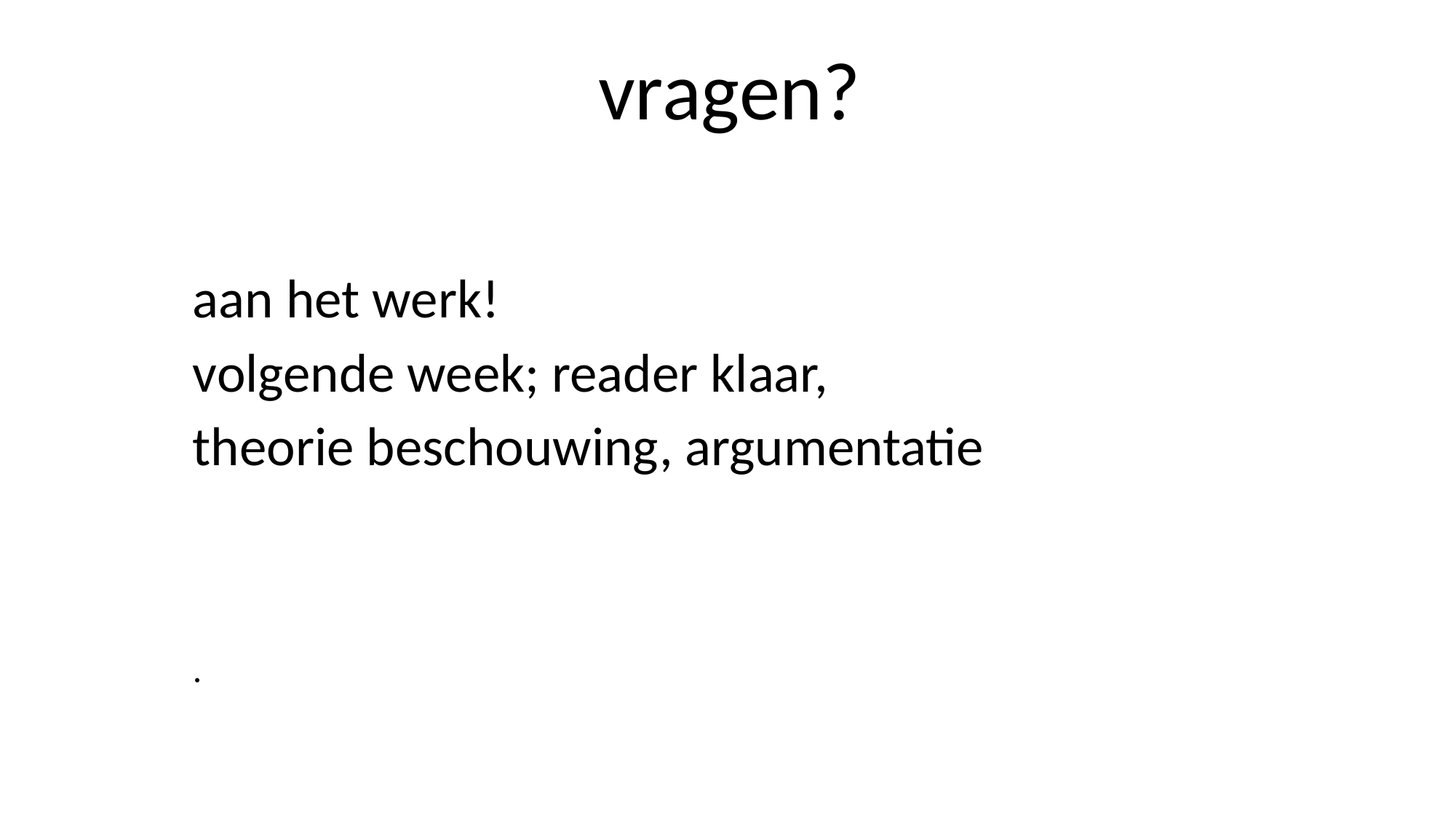

# vragen?
aan het werk!
volgende week; reader klaar,
theorie beschouwing, argumentatie

.